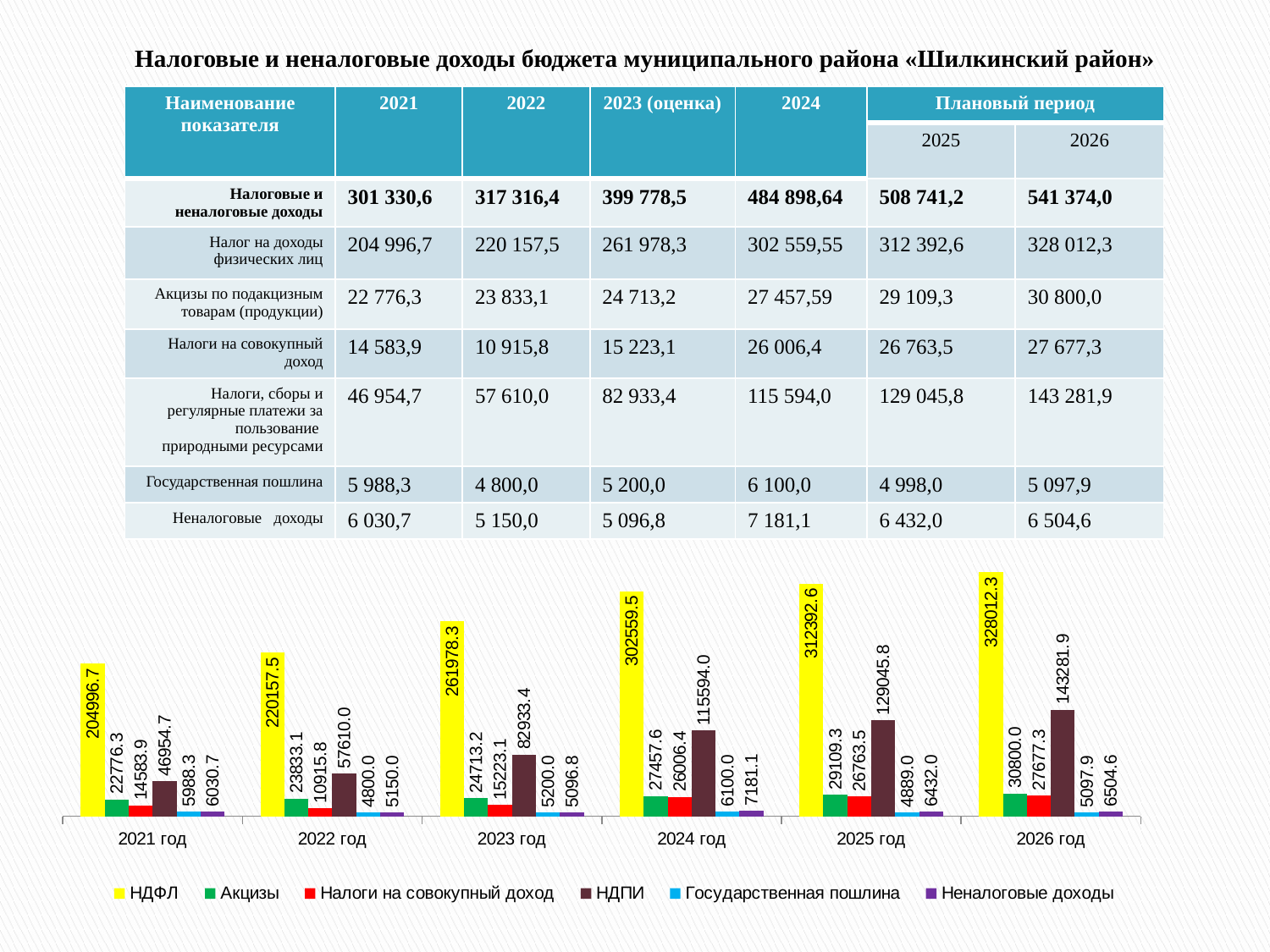

# Налоговые и неналоговые доходы бюджета муниципального района «Шилкинский район»
| Наименование показателя | 2021 | 2022 | 2023 (оценка) | 2024 | Плановый период |  |
| --- | --- | --- | --- | --- | --- | --- |
|  |  |  |  |  | 2025 | 2026 |
| Налоговые и неналоговые доходы | 301 330,6 | 317 316,4 | 399 778,5 | 484 898,64 | 508 741,2 | 541 374,0 |
| Налог на доходы физических лиц | 204 996,7 | 220 157,5 | 261 978,3 | 302 559,55 | 312 392,6 | 328 012,3 |
| Акцизы по подакцизным товарам (продукции) | 22 776,3 | 23 833,1 | 24 713,2 | 27 457,59 | 29 109,3 | 30 800,0 |
| Налоги на совокупный доход | 14 583,9 | 10 915,8 | 15 223,1 | 26 006,4 | 26 763,5 | 27 677,3 |
| Налоги, сборы и регулярные платежи за пользование природными ресурсами | 46 954,7 | 57 610,0 | 82 933,4 | 115 594,0 | 129 045,8 | 143 281,9 |
| Государственная пошлина | 5 988,3 | 4 800,0 | 5 200,0 | 6 100,0 | 4 998,0 | 5 097,9 |
| Неналоговые доходы | 6 030,7 | 5 150,0 | 5 096,8 | 7 181,1 | 6 432,0 | 6 504,6 |

### Chart

| Category | НДФЛ | Акцизы | Налоги на совокупный доход | НДПИ | Государственная пошлина | Неналоговые доходы |
|---|---|---|---|---|---|---|
| 2021 год | 204996.7 | 22776.3 | 14583.9 | 46954.7 | 5988.3 | 6030.7 |
| 2022 год | 220157.5 | 23833.1 | 10915.8 | 57610.0 | 4800.0 | 5150.0 |
| 2023 год | 261978.3 | 24713.2 | 15223.1 | 82933.4 | 5200.0 | 5096.8 |
| 2024 год | 302559.5 | 27457.59 | 26006.4 | 115594.0 | 6100.0 | 7181.1 |
| 2025 год | 312392.6 | 29109.3 | 26763.5 | 129045.8 | 4889.0 | 6432.0 |
| 2026 год | 328012.3 | 30800.0 | 27677.3 | 143281.9 | 5097.9 | 6504.6 |